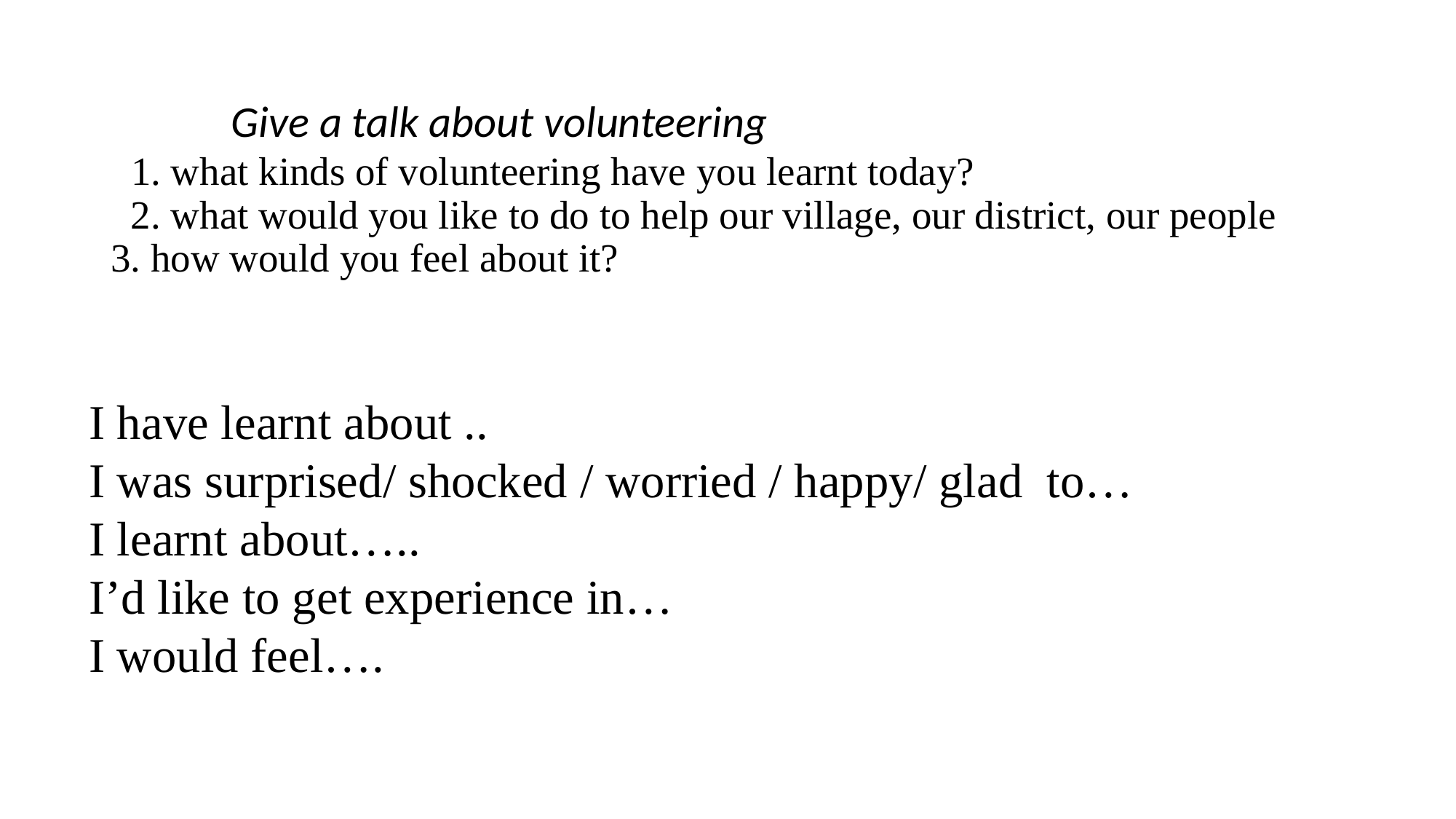

# Give a talk about volunteering 1. what kinds of volunteering have you learnt today? 2. what would you like to do to help our village, our district, our people 3. how would you feel about it?

I have learnt about ..
I was surprised/ shocked / worried / happy/ glad  to…
I learnt about…..
I’d like to get experience in…
I would feel….